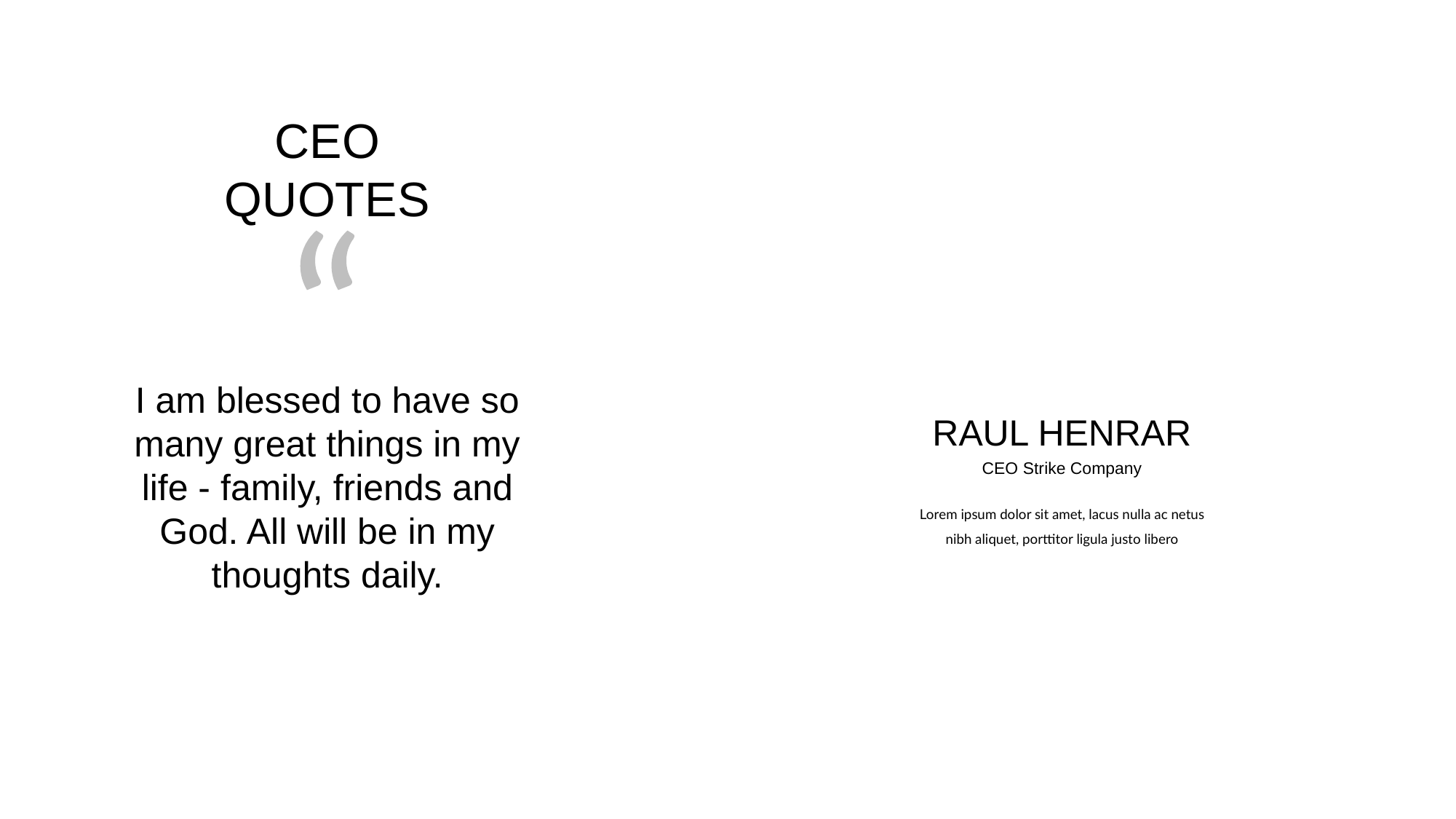

CEO QUOTES

I am blessed to have so many great things in my life - family, friends and God. All will be in my thoughts daily.
RAUL HENRAR
CEO Strike Company
Lorem ipsum dolor sit amet, lacus nulla ac netus nibh aliquet, porttitor ligula justo libero